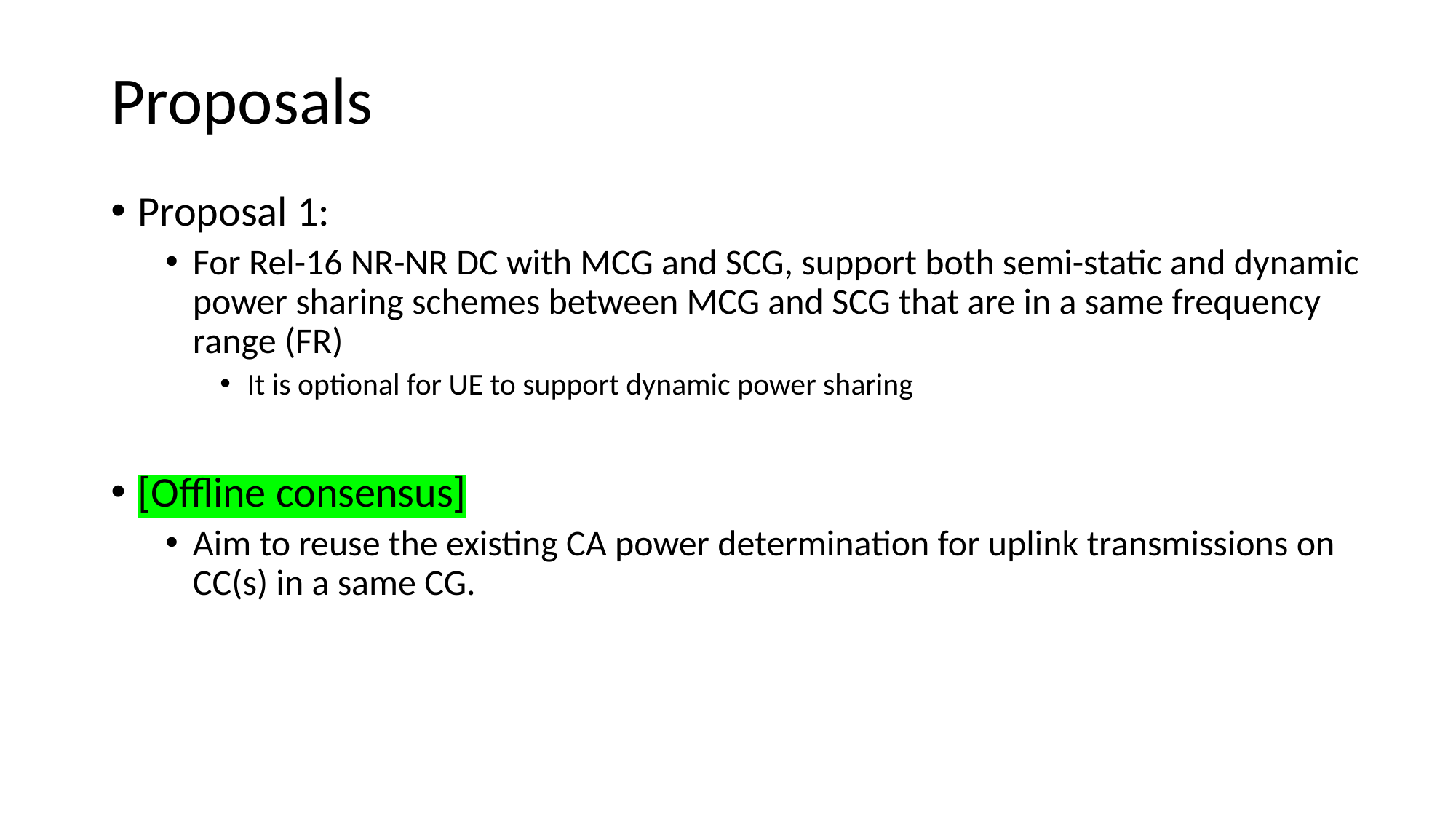

# Proposals
Proposal 1:
For Rel-16 NR-NR DC with MCG and SCG, support both semi-static and dynamic power sharing schemes between MCG and SCG that are in a same frequency range (FR)
It is optional for UE to support dynamic power sharing

[Offline consensus]
Aim to reuse the existing CA power determination for uplink transmissions on CC(s) in a same CG.